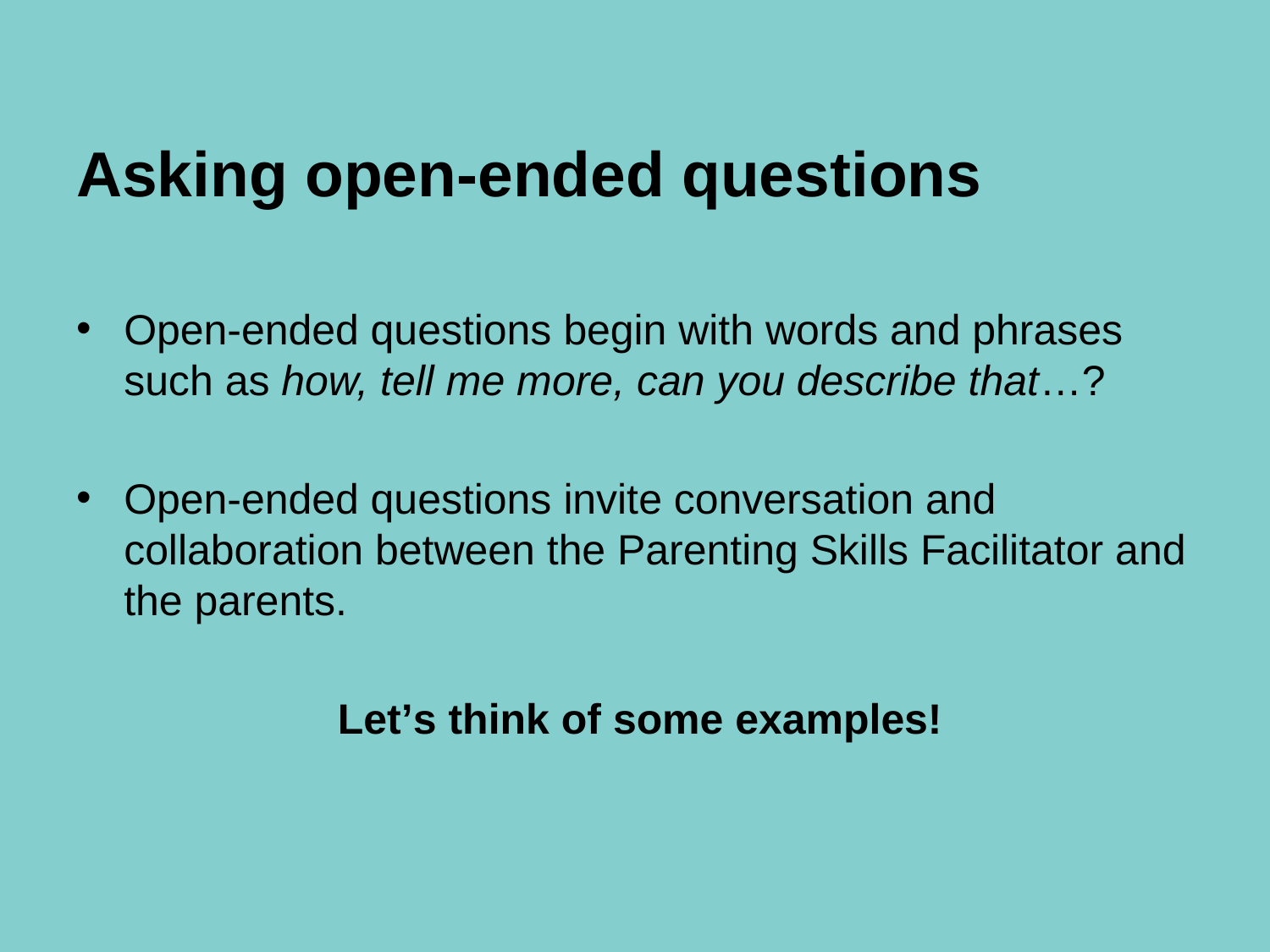

# Asking open-ended questions
Open-ended questions begin with words and phrases such as how, tell me more, can you describe that…?

Open-ended questions invite conversation and collaboration between the Parenting Skills Facilitator and the parents.

Let’s think of some examples!